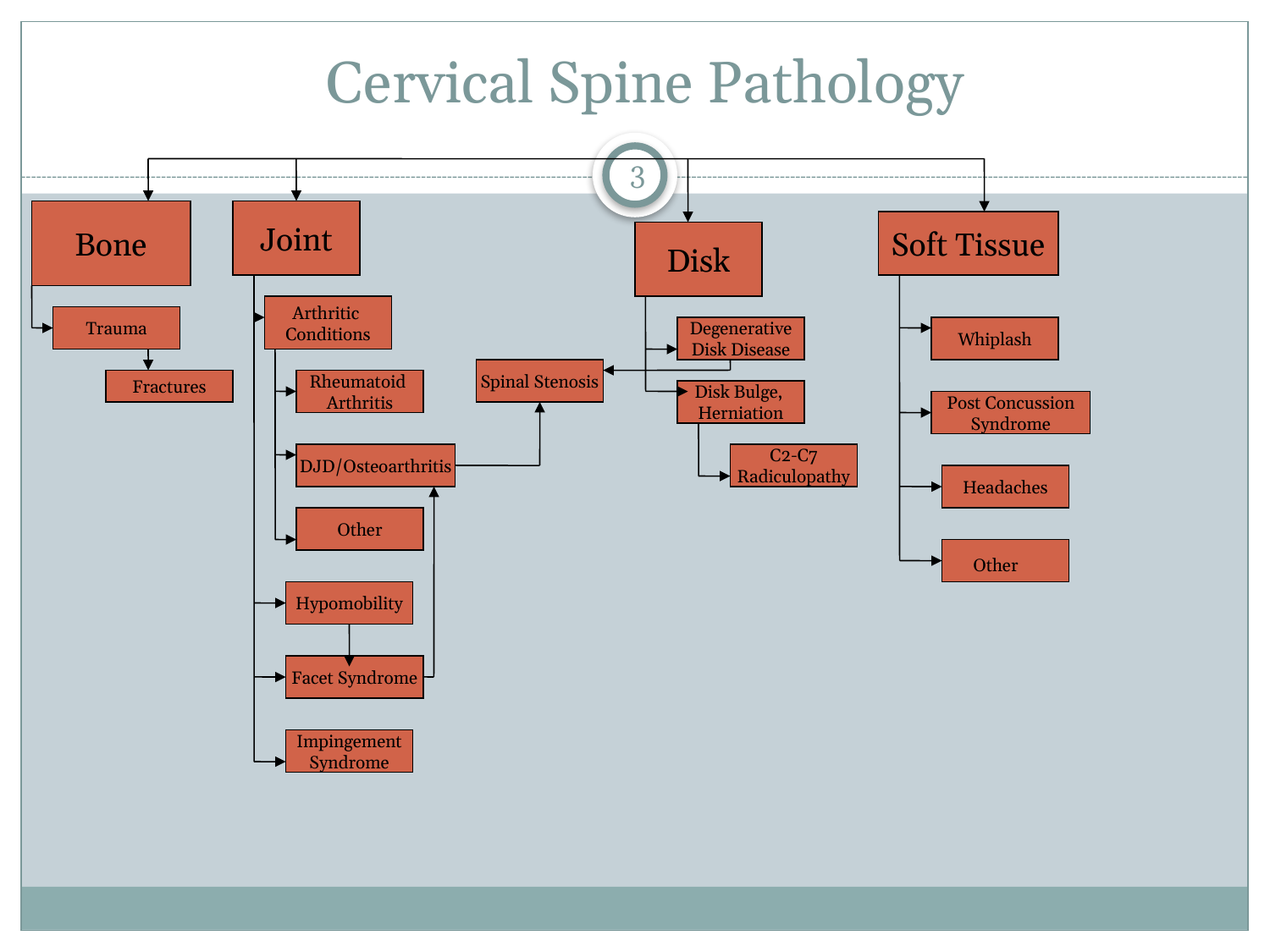

# Cervical Spine Pathology
3

Bone
Joint
Soft Tissue

Disk

Arthritic
Conditions

Trauma

Degenerative
Disk Disease
Whiplash

Spinal Stenosis

Fractures
Rheumatoid
Arthritis

Disk Bulge,
Herniation

Post Concussion
Syndrome

DJD/Osteoarthritis
C2-C7
Radiculopathy

Headaches

Other

Other

Hypomobility

Facet Syndrome

Impingement
Syndrome